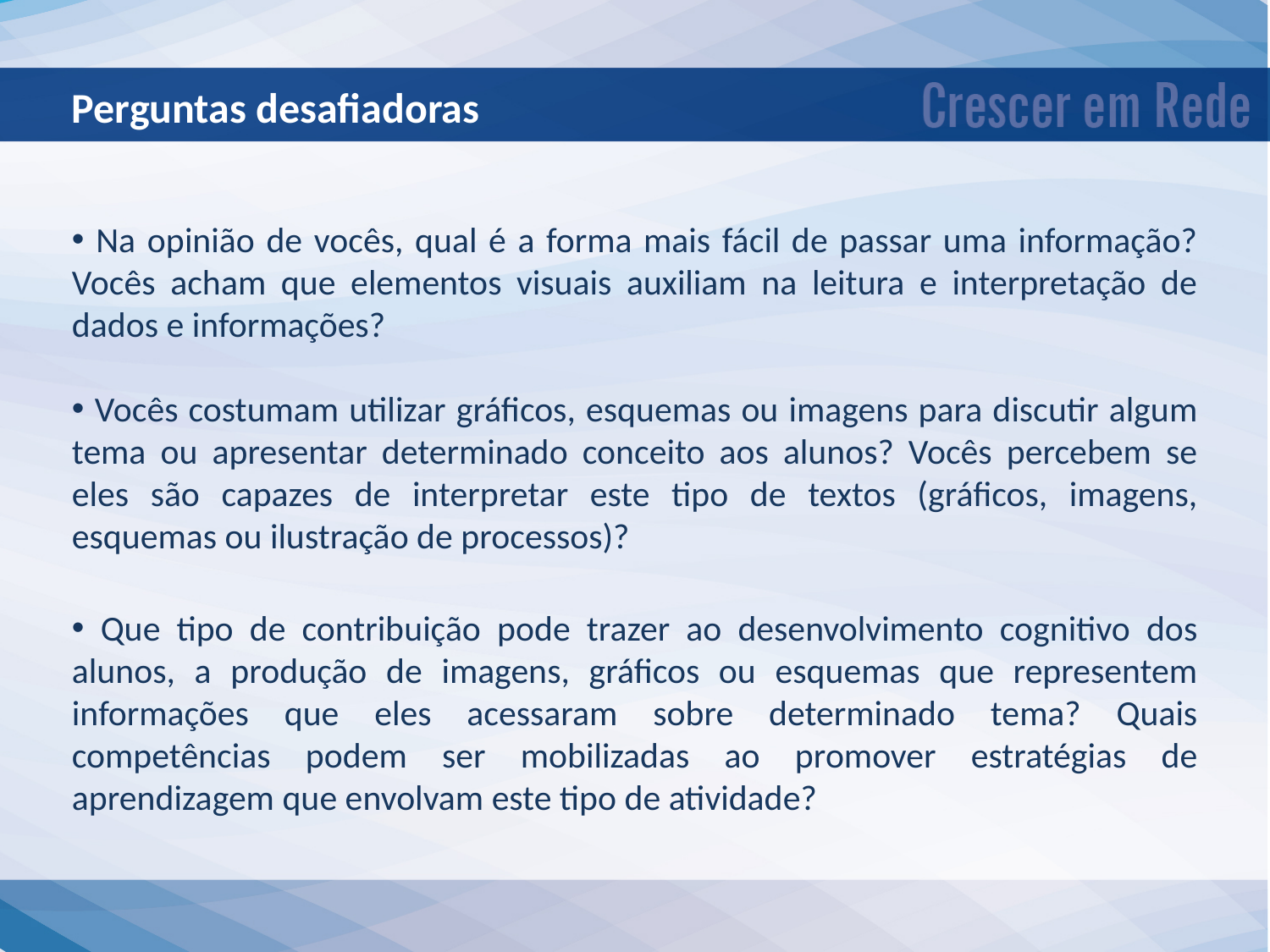

Perguntas desafiadoras
 Na opinião de vocês, qual é a forma mais fácil de passar uma informação? Vocês acham que elementos visuais auxiliam na leitura e interpretação de dados e informações?

 Vocês costumam utilizar gráficos, esquemas ou imagens para discutir algum tema ou apresentar determinado conceito aos alunos? Vocês percebem se eles são capazes de interpretar este tipo de textos (gráficos, imagens, esquemas ou ilustração de processos)?

 Que tipo de contribuição pode trazer ao desenvolvimento cognitivo dos alunos, a produção de imagens, gráficos ou esquemas que representem informações que eles acessaram sobre determinado tema? Quais competências podem ser mobilizadas ao promover estratégias de aprendizagem que envolvam este tipo de atividade?